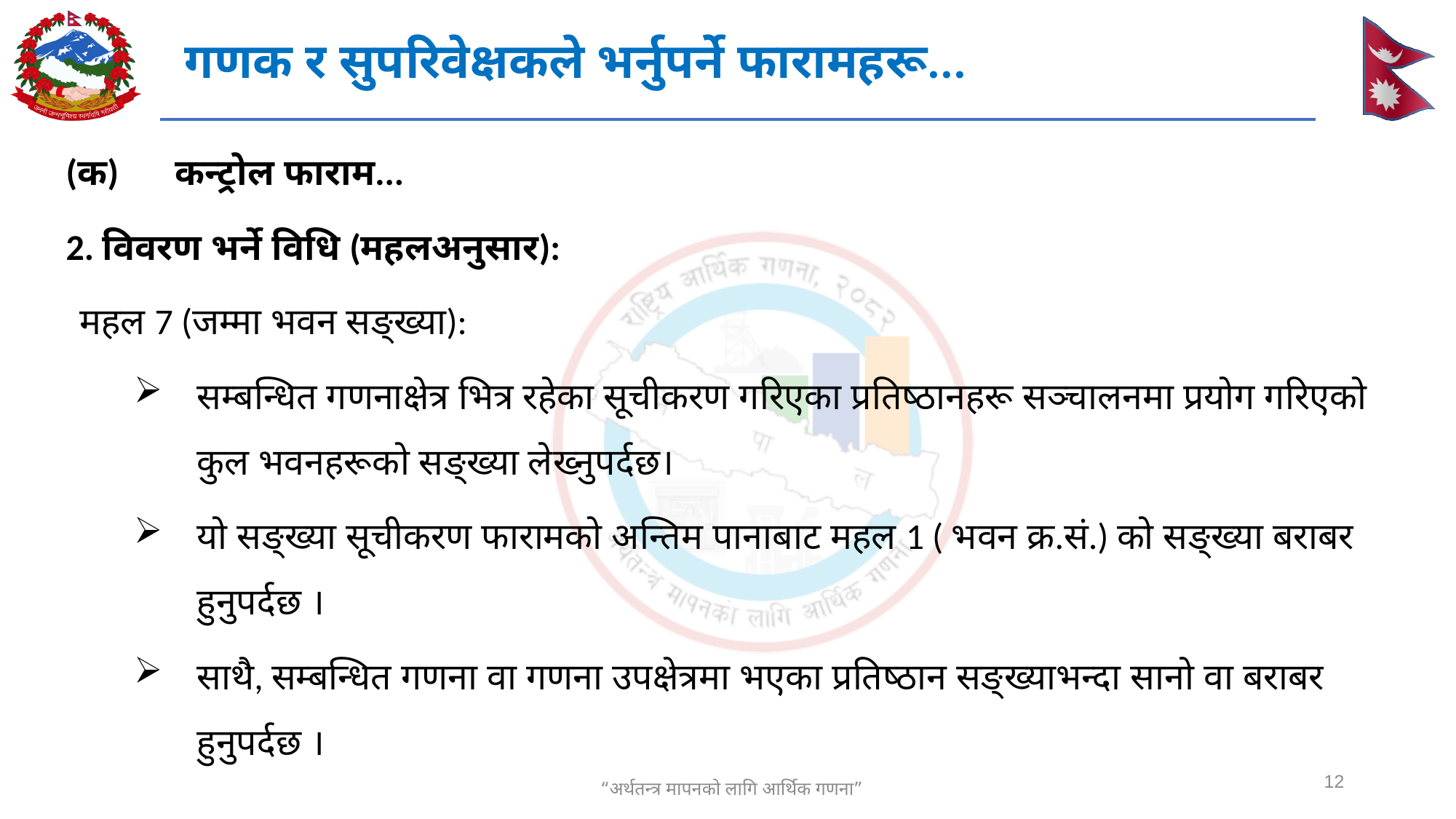

गणक र सुपरिवेक्षकले भर्नुपर्ने फारामहरू...
(क) 	कन्ट्रोल फाराम...
2. विवरण भर्ने विधि (महलअनुसार):
महल 7 (जम्मा भवन सङ्ख्या):
सम्बन्धित गणनाक्षेत्र भित्र रहेका सूचीकरण गरिएका प्रतिष्ठानहरू सञ्चालनमा प्रयोग गरिएको कुल भवनहरूको सङ्ख्या लेख्नुपर्दछ।
यो सङ्ख्या सूचीकरण फारामको अन्तिम पानाबाट महल 1 ( भवन क्र.सं.) को सङ्ख्या बराबर हुनुपर्दछ ।
साथै, सम्बन्धित गणना वा गणना उपक्षेत्रमा भएका प्रतिष्ठान सङ्ख्याभन्दा सानो वा बराबर हुनुपर्दछ ।
12
“अर्थतन्त्र मापनको लागि आर्थिक गणना”